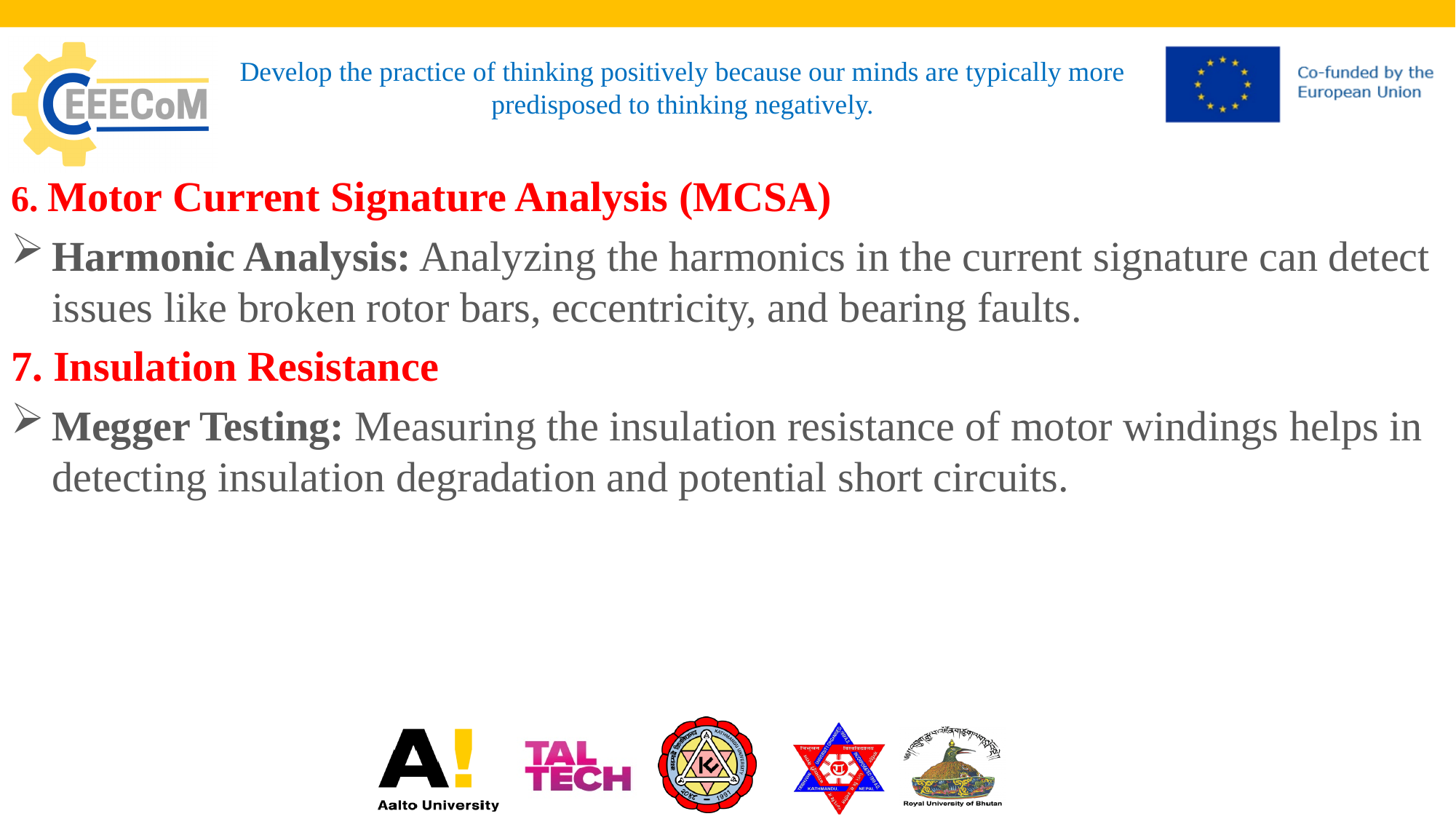

# Develop the practice of thinking positively because our minds are typically more predisposed to thinking negatively.
6. Motor Current Signature Analysis (MCSA)
Harmonic Analysis: Analyzing the harmonics in the current signature can detect issues like broken rotor bars, eccentricity, and bearing faults.
7. Insulation Resistance
Megger Testing: Measuring the insulation resistance of motor windings helps in detecting insulation degradation and potential short circuits.